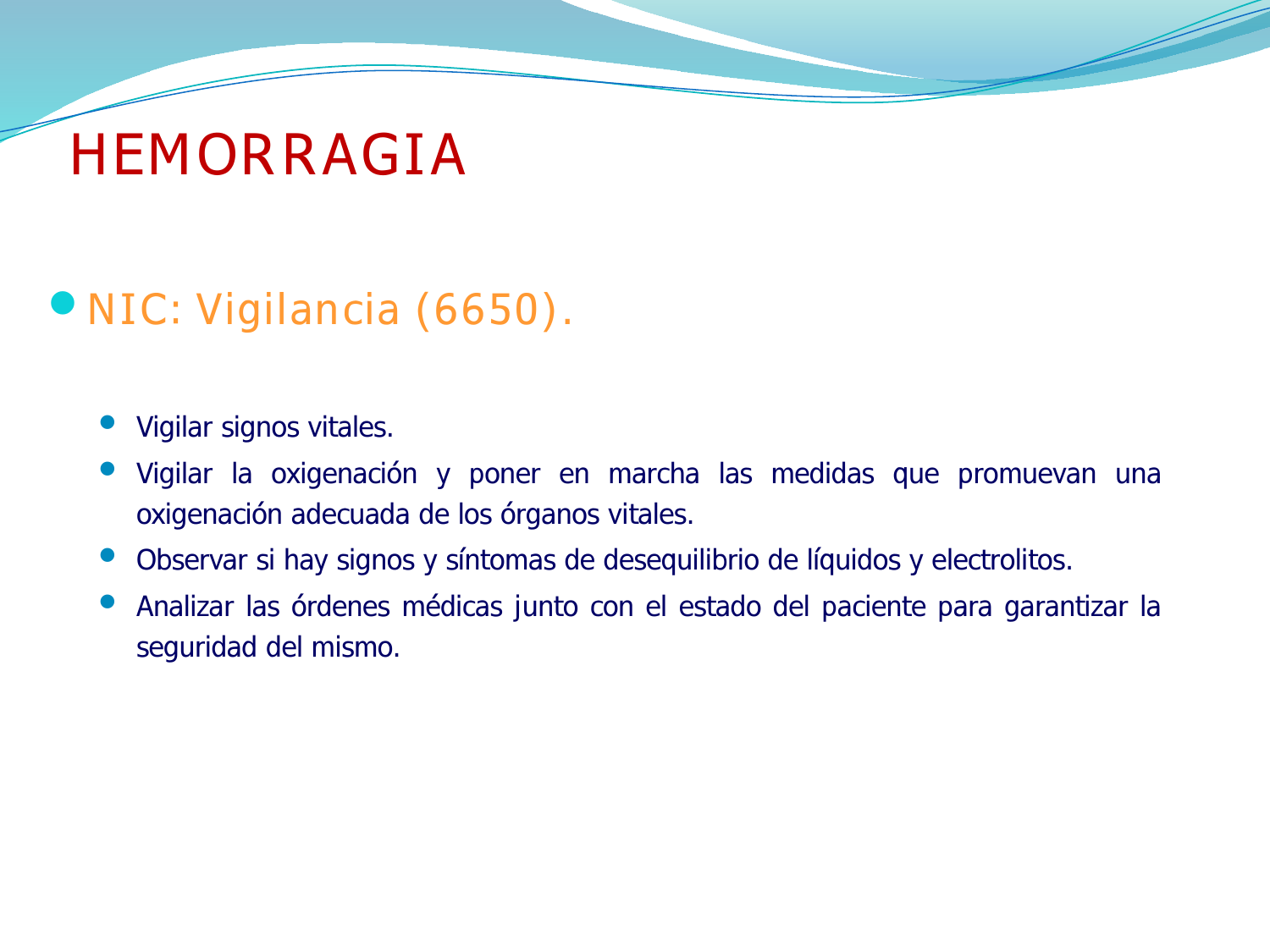

# HEMORRAGIA

NIC: Vigilancia (6650).

Vigilar signos vitales.
Vigilar la oxigenación y poner en marcha las medidas que promuevan una oxigenación adecuada de los órganos vitales.
Observar si hay signos y síntomas de desequilibrio de líquidos y electrolitos.
Analizar las órdenes médicas junto con el estado del paciente para garantizar la seguridad del mismo.